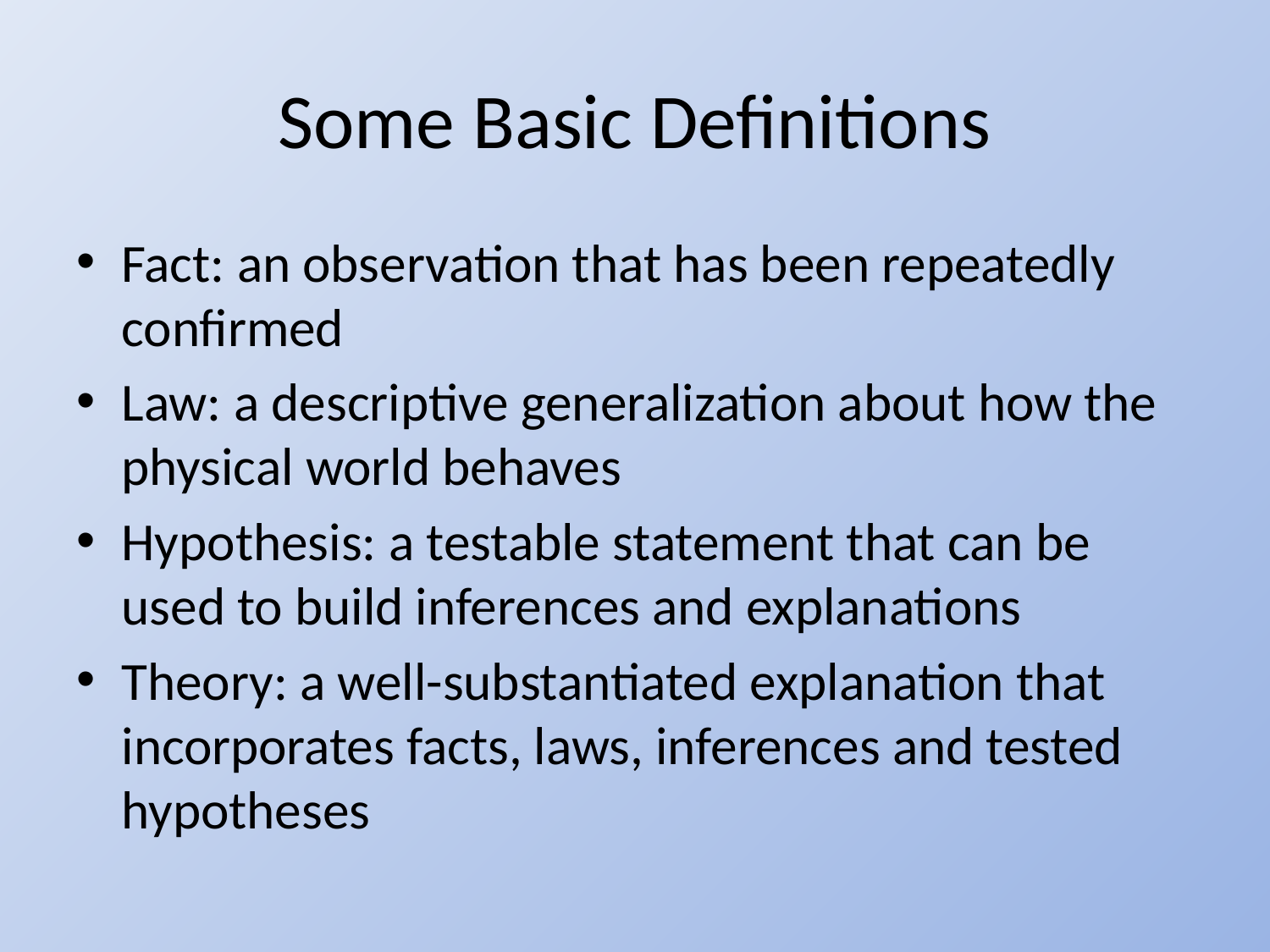

# Some Basic Definitions
Fact: an observation that has been repeatedly confirmed
Law: a descriptive generalization about how the physical world behaves
Hypothesis: a testable statement that can be used to build inferences and explanations
Theory: a well-substantiated explanation that incorporates facts, laws, inferences and tested hypotheses